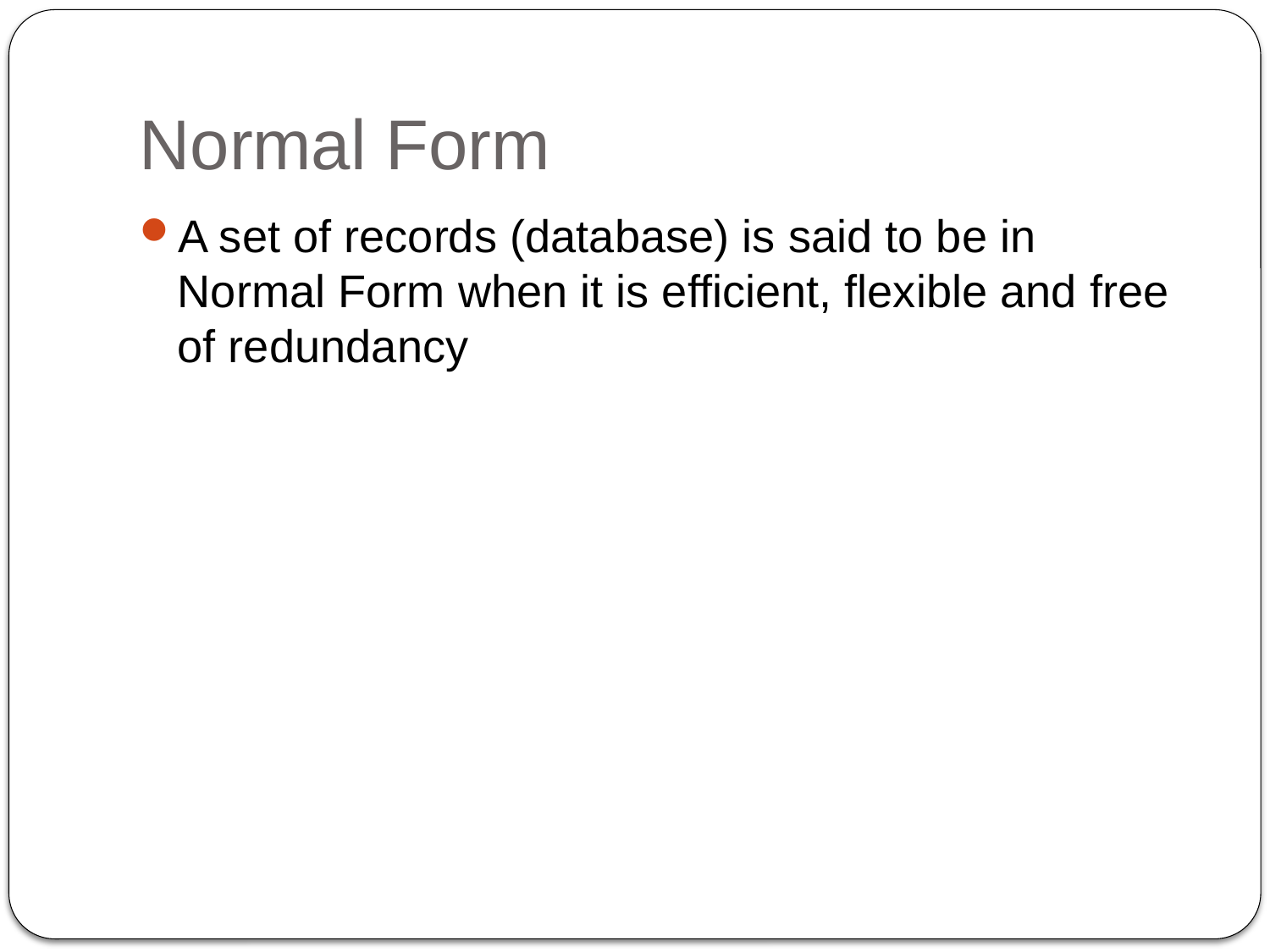

# Normal Form
A set of records (database) is said to be in Normal Form when it is efficient, flexible and free of redundancy